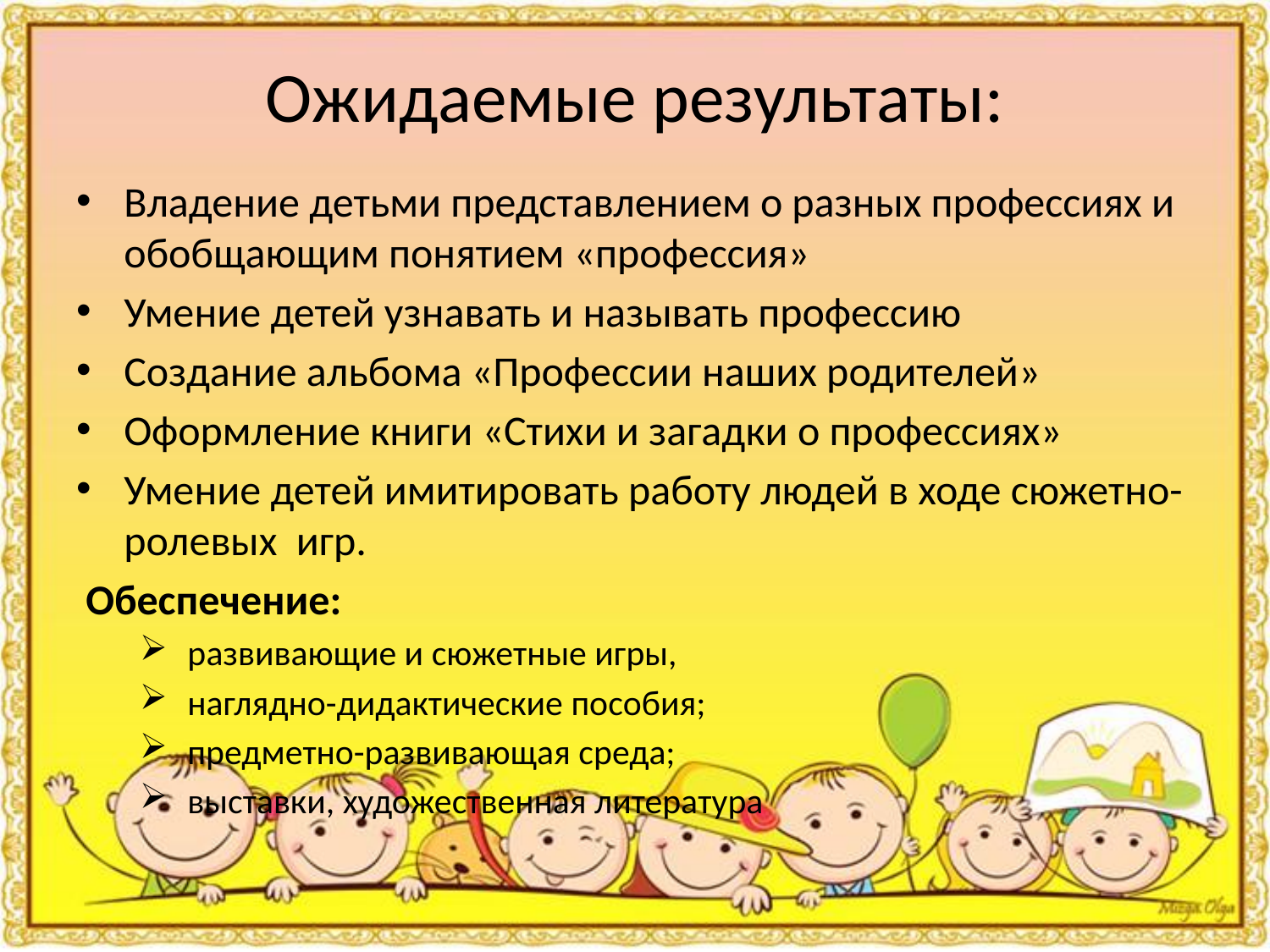

# Ожидаемые результаты:
Владение детьми представлением о разных профессиях и  обобщающим понятием «профессия»
Умение детей узнавать и называть профессию
Создание альбома «Профессии наших родителей»
Оформление книги «Стихи и загадки о профессиях»
Умение детей имитировать работу людей в ходе сюжетно-ролевых  игр.
 Обеспечение:
 развивающие и сюжетные игры,
 наглядно-дидактические пособия;
 предметно-развивающая среда;
 выставки, художественная литература